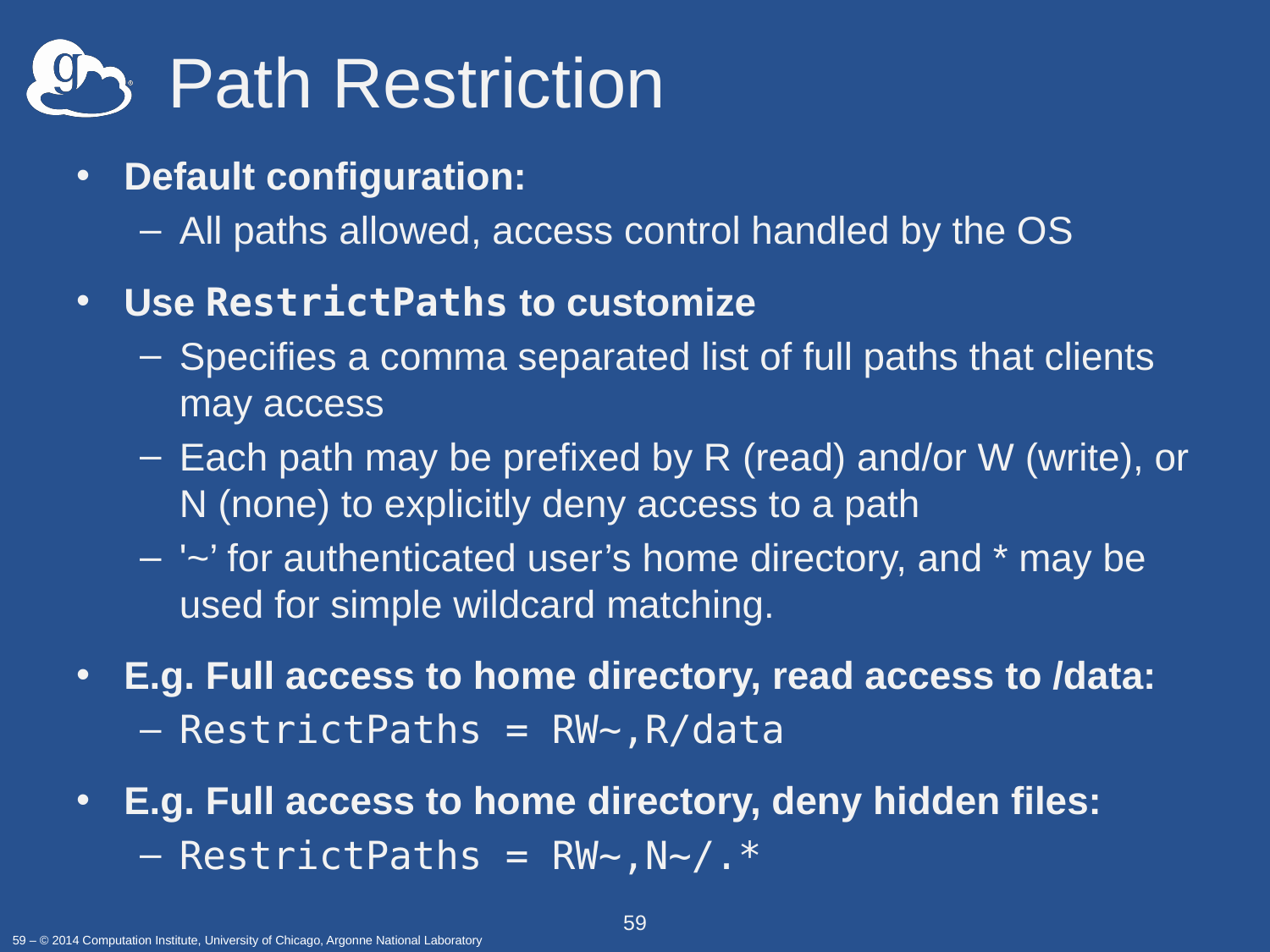

# Path Restriction
Default configuration:
All paths allowed, access control handled by the OS
Use RestrictPaths to customize
Specifies a comma separated list of full paths that clients may access
Each path may be prefixed by R (read) and/or W (write), or N (none) to explicitly deny access to a path
'~’ for authenticated user’s home directory, and * may be used for simple wildcard matching.
E.g. Full access to home directory, read access to /data:
RestrictPaths = RW~,R/data
E.g. Full access to home directory, deny hidden files:
RestrictPaths = RW~,N~/.*

59
59 – © 2014 Computation Institute, University of Chicago, Argonne National Laboratory